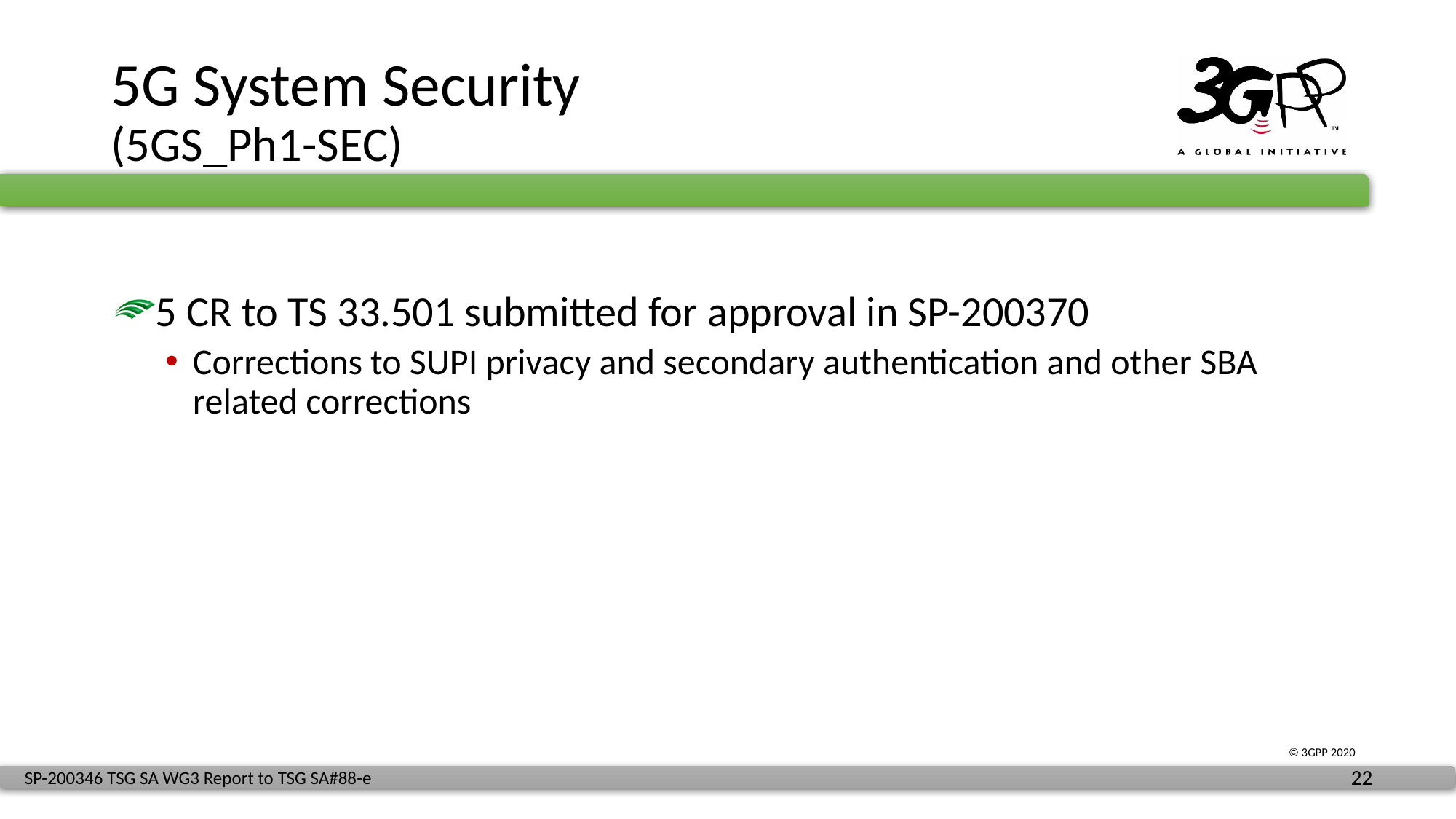

# 5G System Security (5GS_Ph1-SEC)

5 CR to TS 33.501 submitted for approval in SP-200370
Corrections to SUPI privacy and secondary authentication and other SBA related corrections